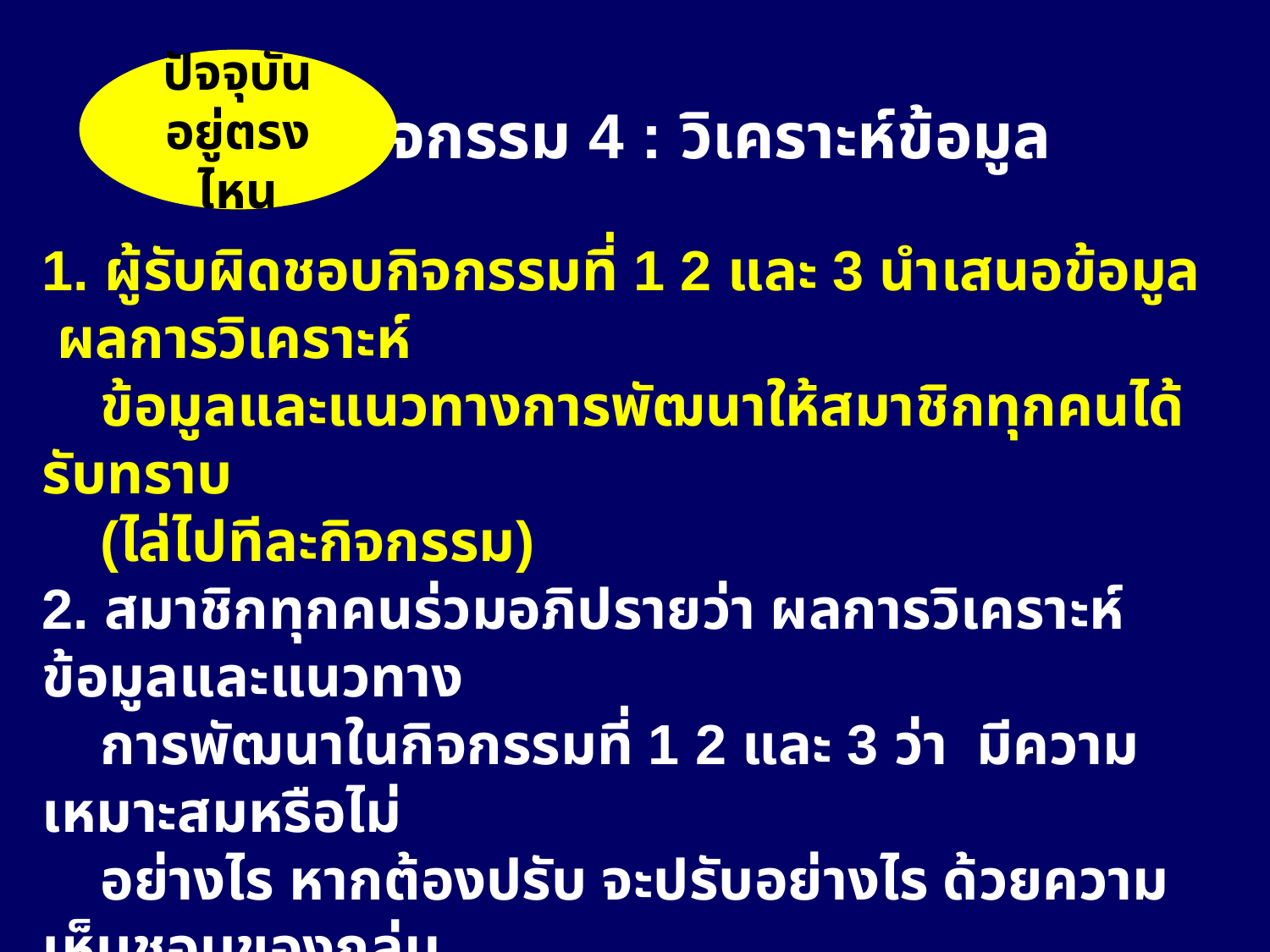

ปัจจุบันอยู่ตรงไหน
กิจกรรม 4 : วิเคราะห์ข้อมูล
1. ผู้รับผิดชอบกิจกรรมที่ 1 2 และ 3 นำเสนอข้อมูล   ผลการวิเคราะห์
    ข้อมูลและแนวทางการพัฒนาให้สมาชิกทุกคนได้รับทราบ
    (ไล่ไปทีละกิจกรรม)
2. สมาชิกทุกคนร่วมอภิปรายว่า ผลการวิเคราะห์ข้อมูลและแนวทาง
    การพัฒนาในกิจกรรมที่ 1 2 และ 3 ว่า  มีความเหมาะสมหรือไม่
    อย่างไร หากต้องปรับ จะปรับอย่างไร ด้วยความเห็นชอบของกลุ่ม
    สมาชิกทุกคน (ไล่ไปทีละกิจกรรม)
3. สมาชิกทุกคน ร่วมวิเคราะห์ข้อมูลทุกด้านว่า  มีข้อมูลใดที่สะท้อน
    ข้อมูลไปในทิศทางเดียวกันหรือไม่  ถ้ามี  ได้แก่ ข้อมูลใด  มีสาเหตุ
    มาจากสิ่งใด